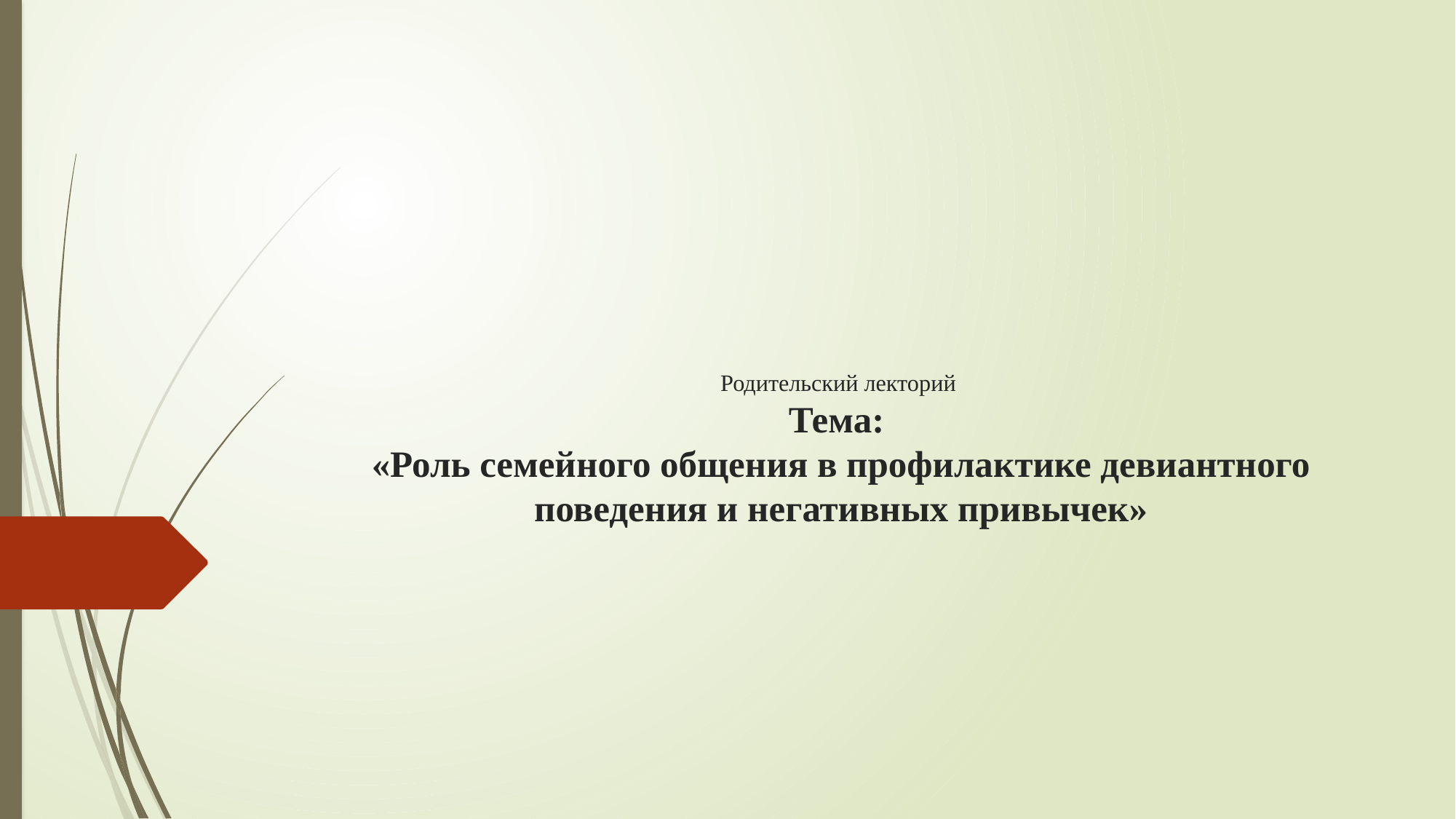

# Родительский лекторий Тема: «Роль семейного общения в профилактике девиантного поведения и негативных привычек»